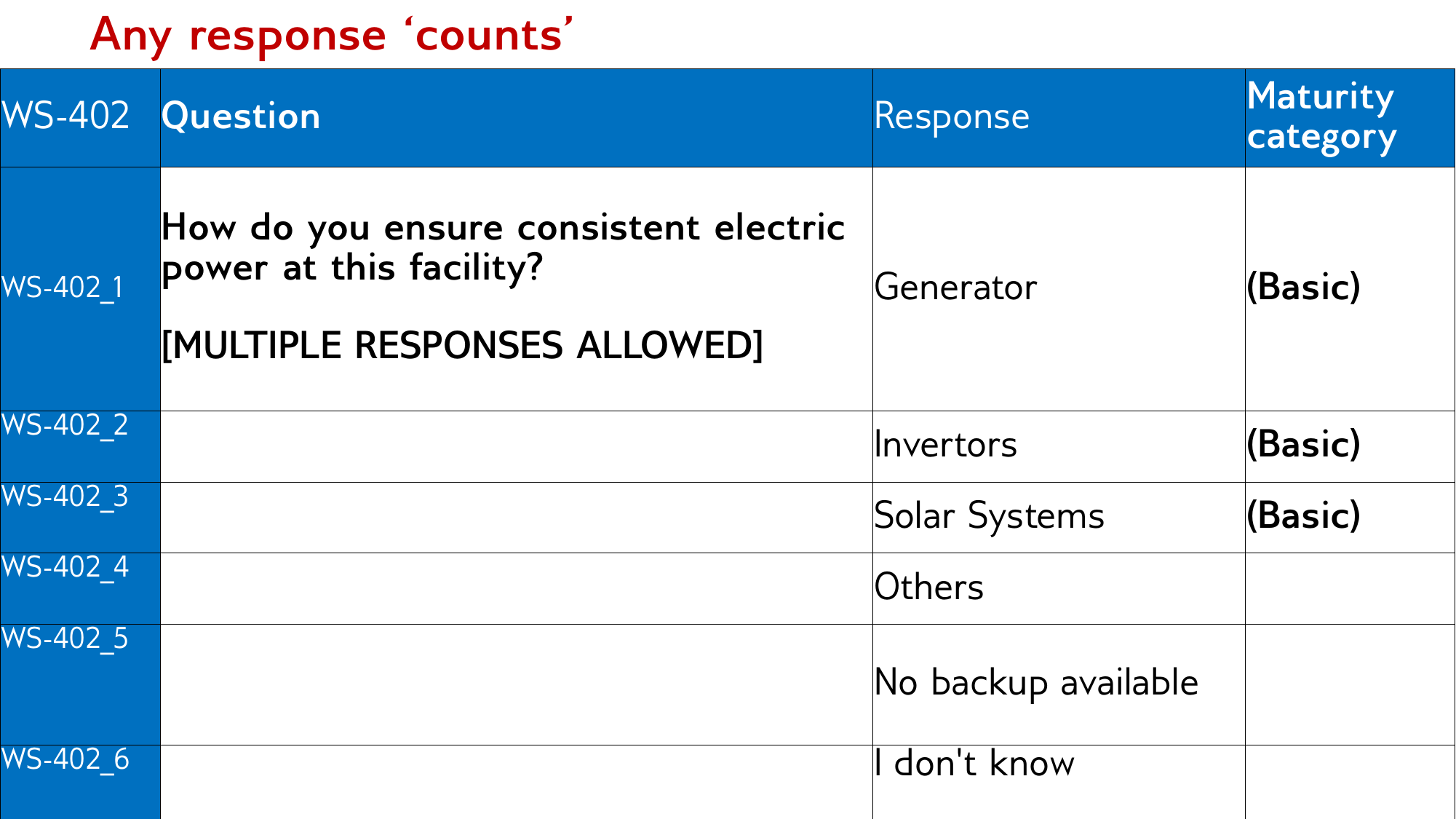

# Any response ‘counts’
| WS-402 | Question | Response | Maturity category |
| --- | --- | --- | --- |
| WS-402\_1 | How do you ensure consistent electric power at this facility? [MULTIPLE RESPONSES ALLOWED] | Generator | (Basic) |
| WS-402\_2 |  | Invertors | (Basic) |
| WS-402\_3 |  | Solar Systems | (Basic) |
| WS-402\_4 |  | Others |  |
| WS-402\_5 |  | No backup available |  |
| WS-402\_6 |  | I don't know |  |
10